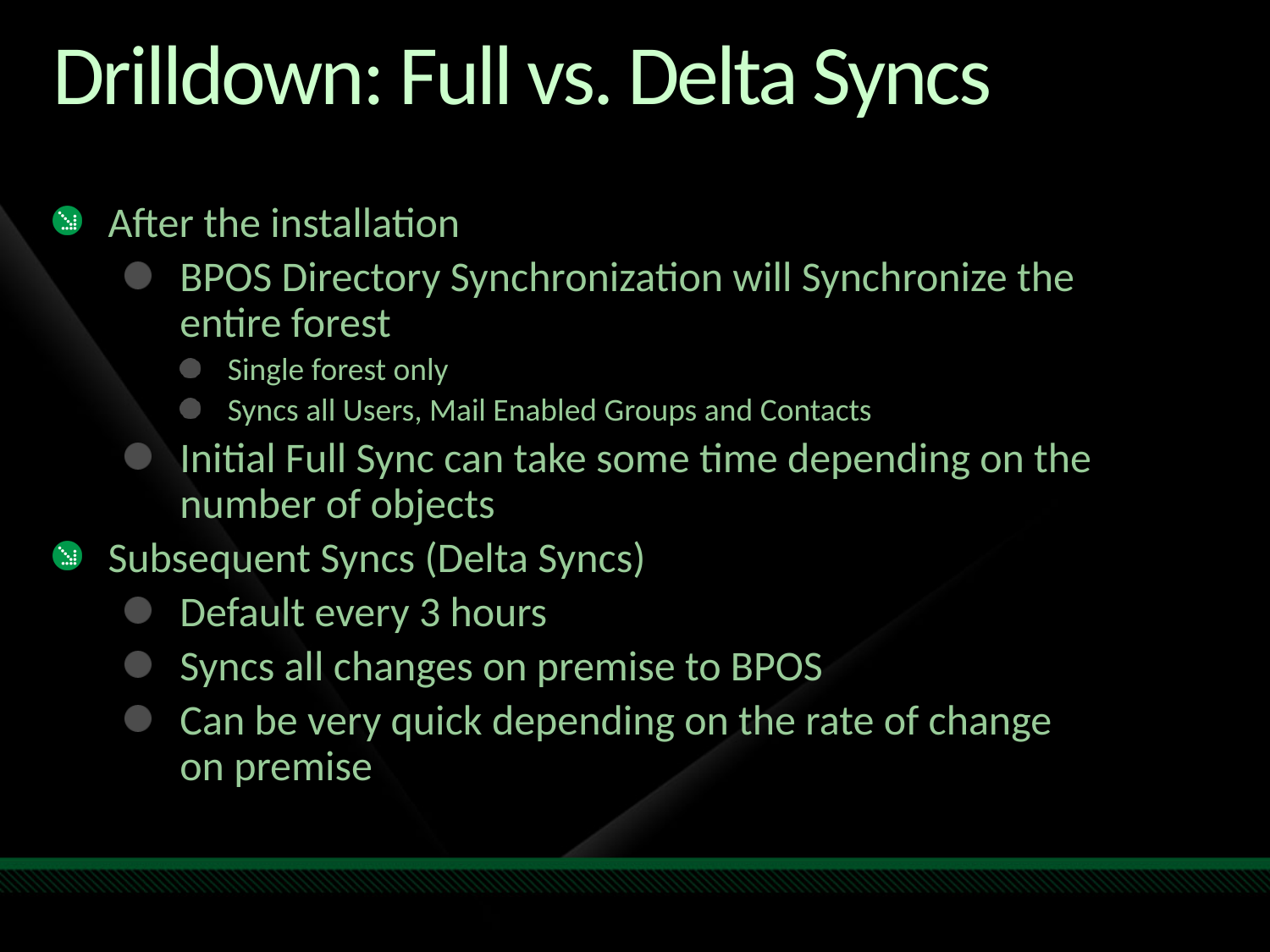

# Drilldown: Full vs. Delta Syncs
After the installation
BPOS Directory Synchronization will Synchronize the
entire forest
Single forest only
Syncs all Users, Mail Enabled Groups and Contacts
Initial Full Sync can take some time depending on the number of objects
Subsequent Syncs (Delta Syncs)
Default every 3 hours
Syncs all changes on premise to BPOS
Can be very quick depending on the rate of change
on premise